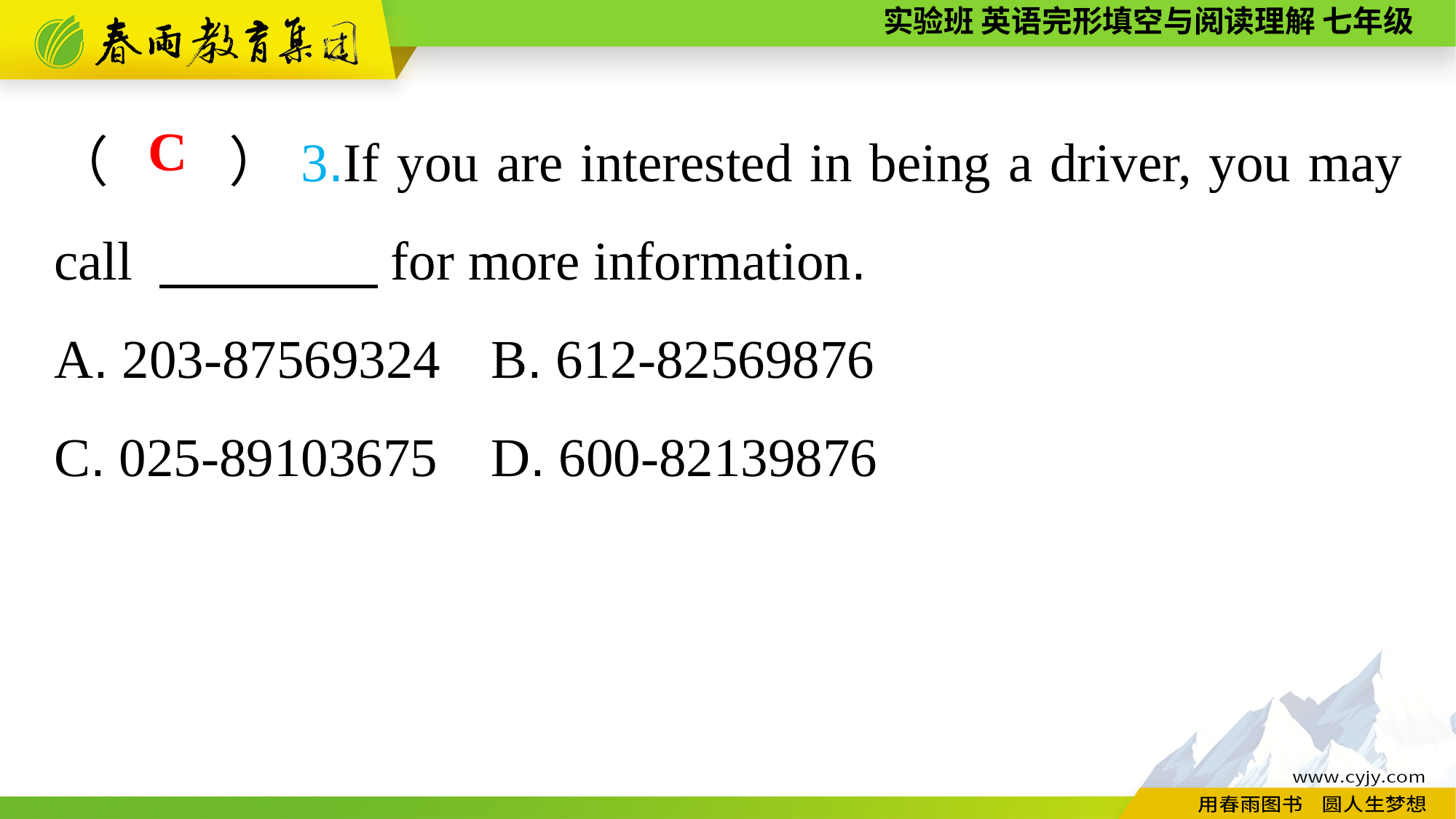

（　　）3.If you are interested in being a driver, you may call 　　　　for more information.
A. 203-87569324	B. 612-82569876
C. 025-89103675	D. 600-82139876
C